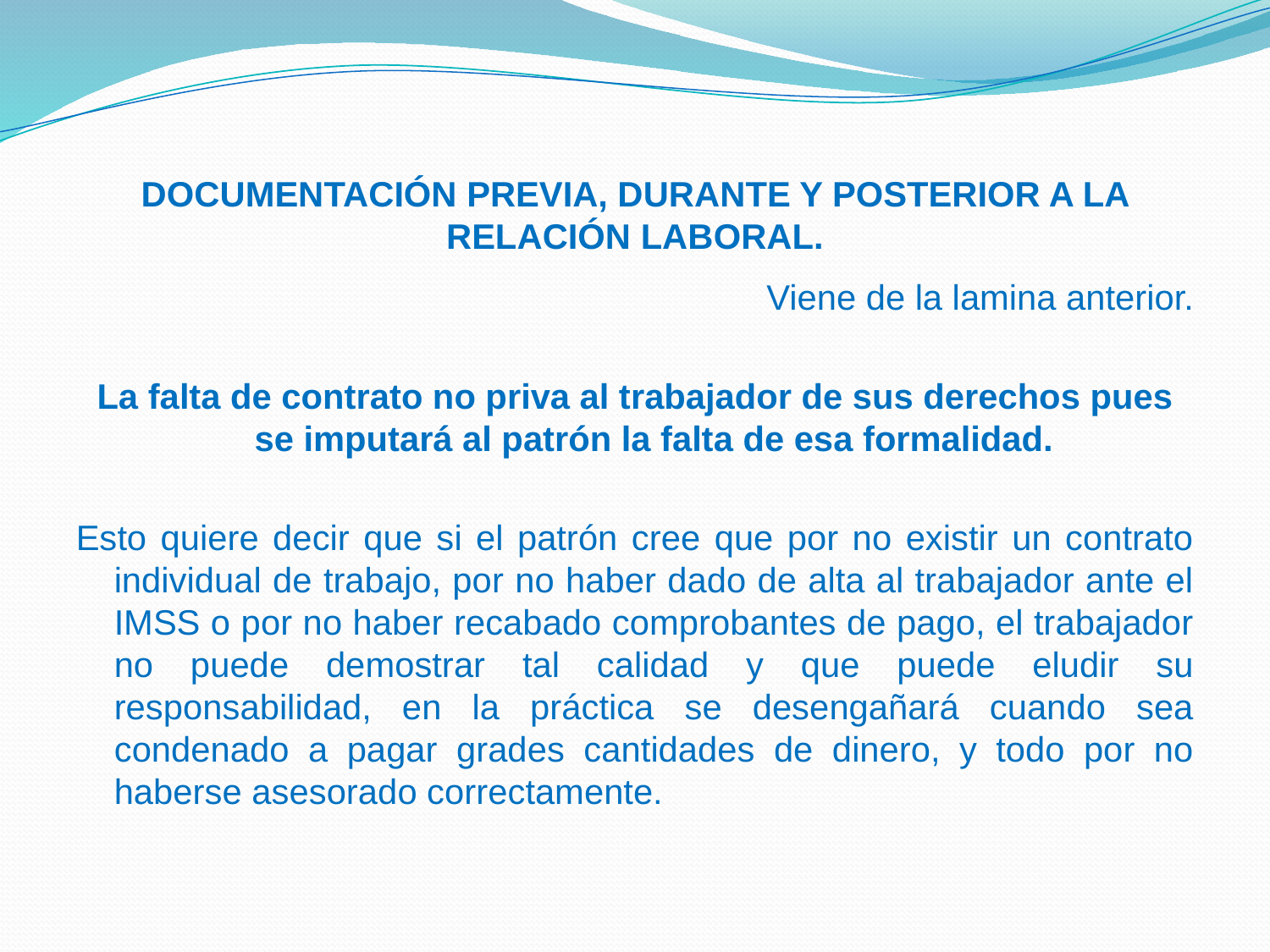

# DOCUMENTACIÓN PREVIA, DURANTE Y POSTERIOR A LA RELACIÓN LABORAL.
Viene de la lamina anterior.

La falta de contrato no priva al trabajador de sus derechos pues se imputará al patrón la falta de esa formalidad.

Esto quiere decir que si el patrón cree que por no existir un contrato individual de trabajo, por no haber dado de alta al trabajador ante el IMSS o por no haber recabado comprobantes de pago, el trabajador no puede demostrar tal calidad y que puede eludir su responsabilidad, en la práctica se desengañará cuando sea condenado a pagar grades cantidades de dinero, y todo por no haberse asesorado correctamente.